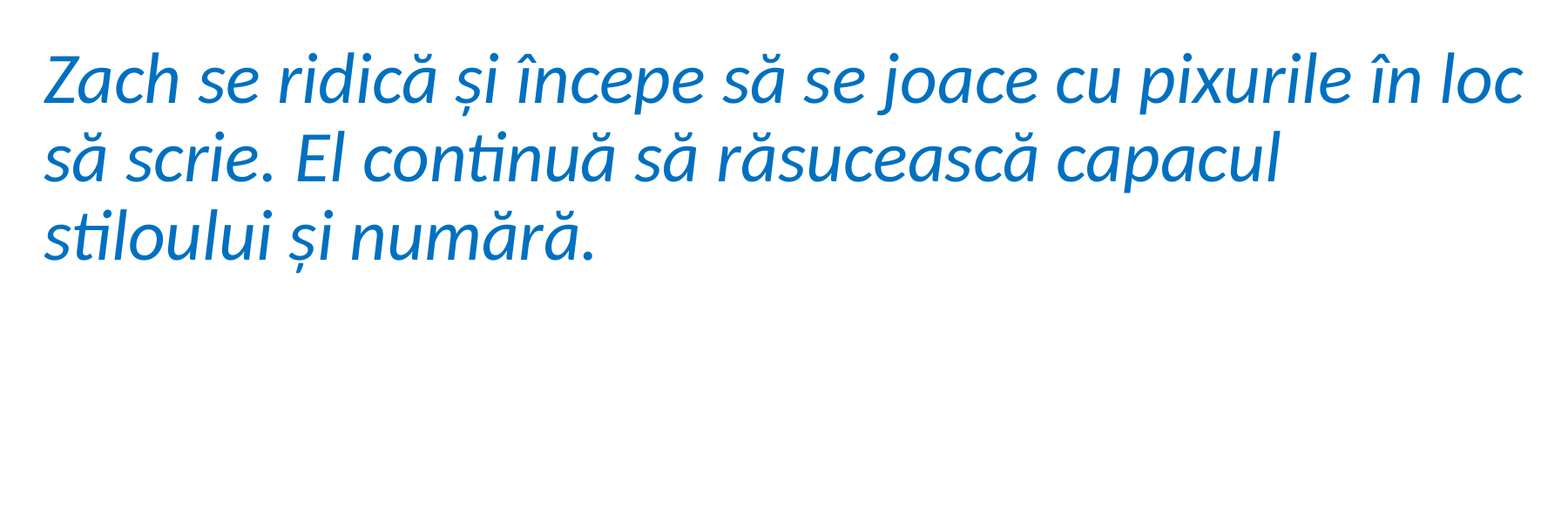

Zach se ridică și începe să se joace cu pixurile în loc să scrie. El continuă să răsucească capacul stiloului și numără.